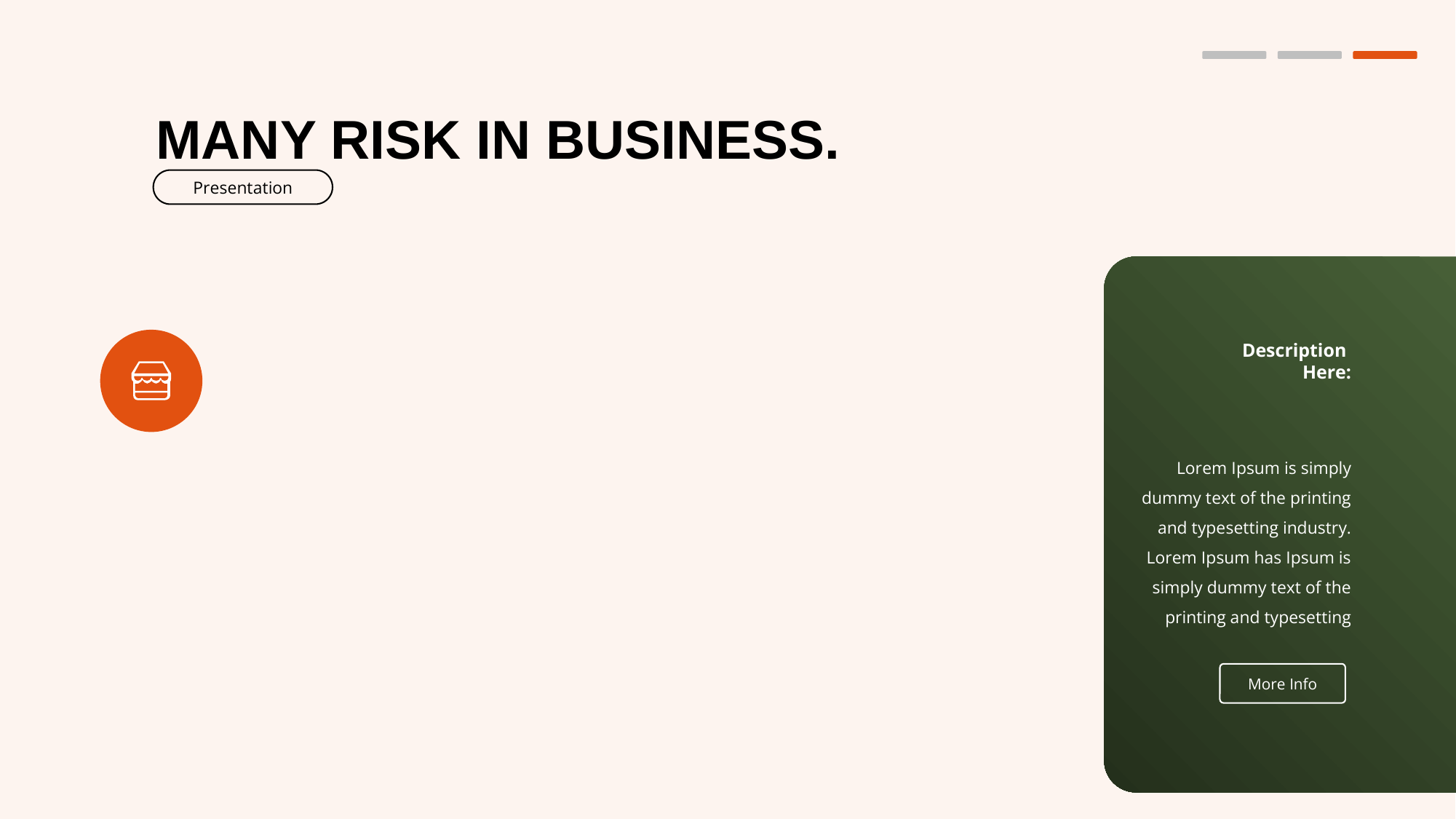

MANY RISK IN BUSINESS.
Presentation

Description
Here:

Lorem Ipsum is simply dummy text of the printing and typesetting industry. Lorem Ipsum has Ipsum is simply dummy text of the printing and typesetting
More Info